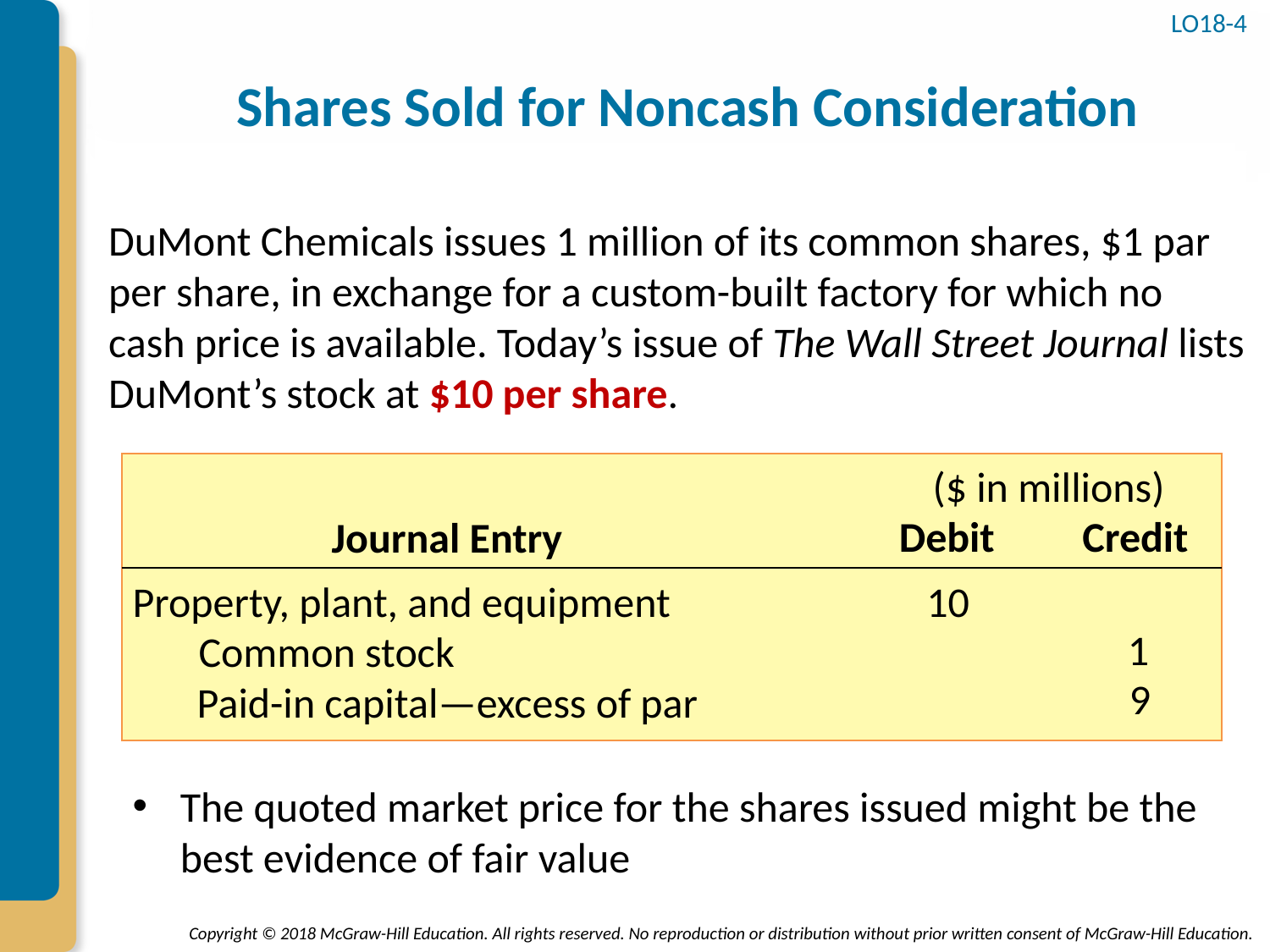

# Shares Sold for Noncash Consideration
LO18-4

DuMont Chemicals issues 1 million of its common shares, $1 par per share, in exchange for a custom-built factory for which no cash price is available. Today’s issue of The Wall Street Journal lists DuMont’s stock at $10 per share.

($ in millions)
Debit
Credit
Journal Entry
Property, plant, and equipment
10
1
	Common stock
9
	Paid-in capital—excess of par
The quoted market price for the shares issued might be the best evidence of fair value